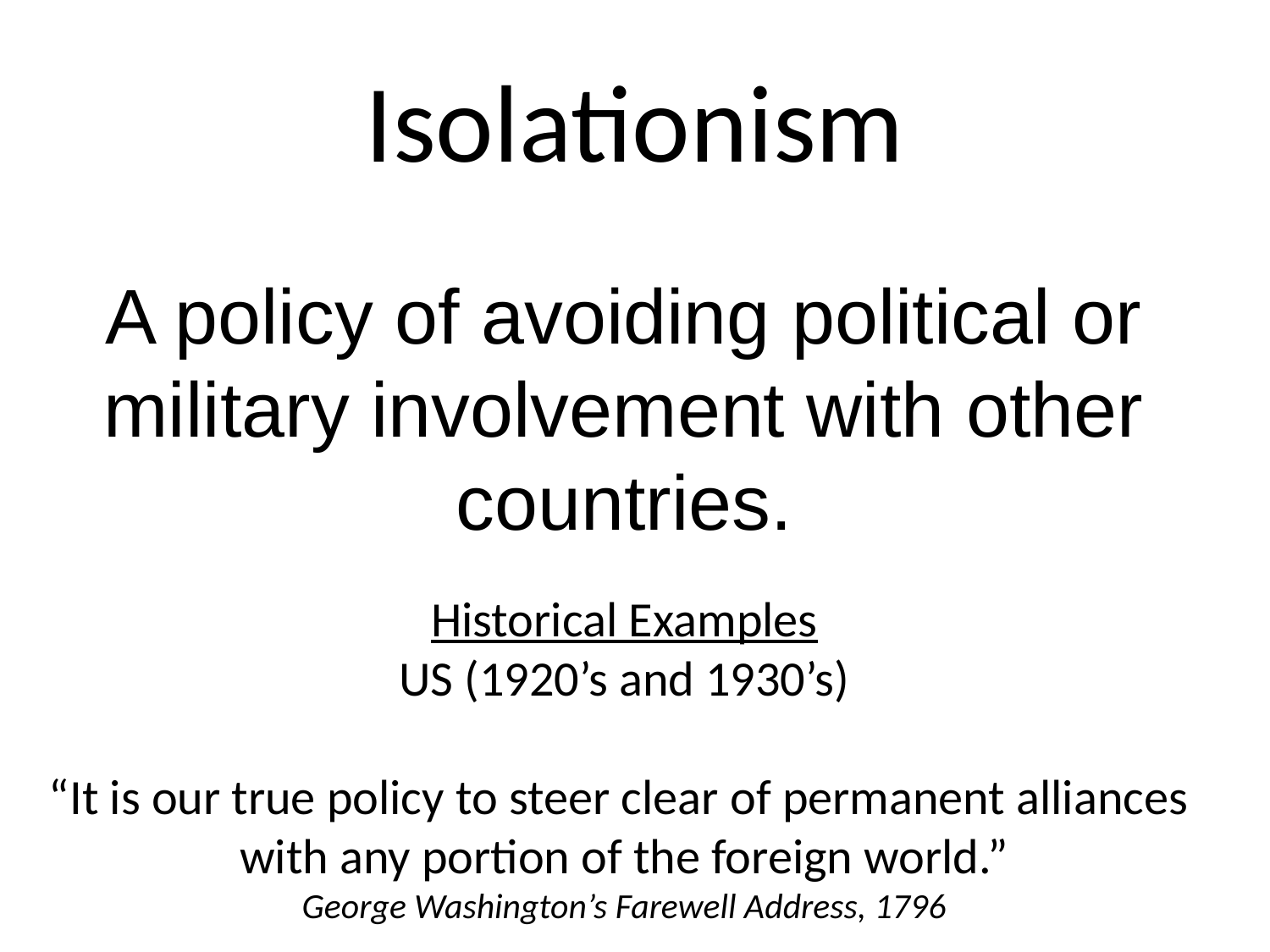

# Isolationism
A policy of avoiding political or military involvement with other countries.
Historical Examples
US (1920’s and 1930’s)

“It is our true policy to steer clear of permanent alliances
with any portion of the foreign world.”
George Washington’s Farewell Address, 1796